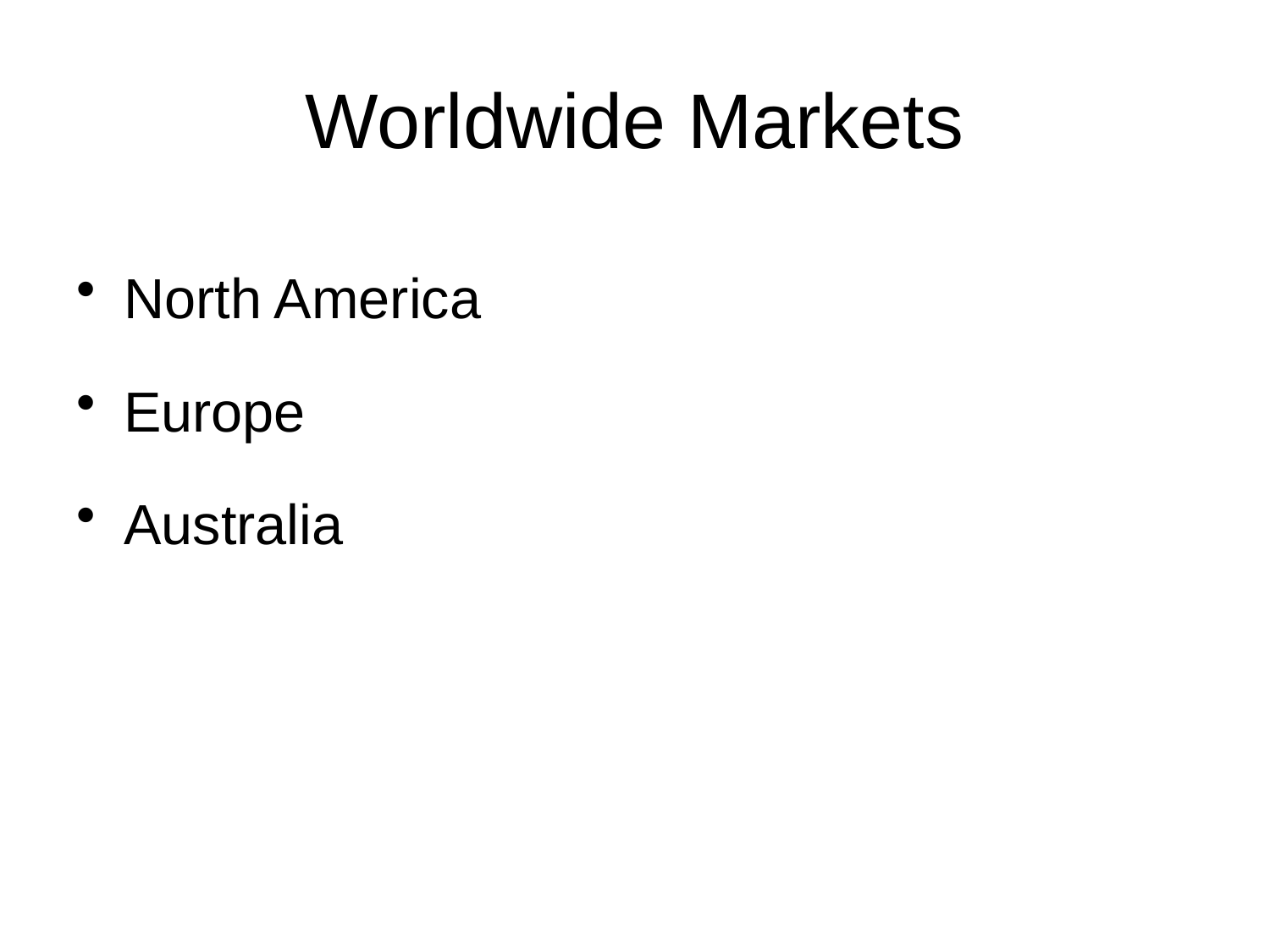

# Worldwide Markets
North America
Europe
Australia